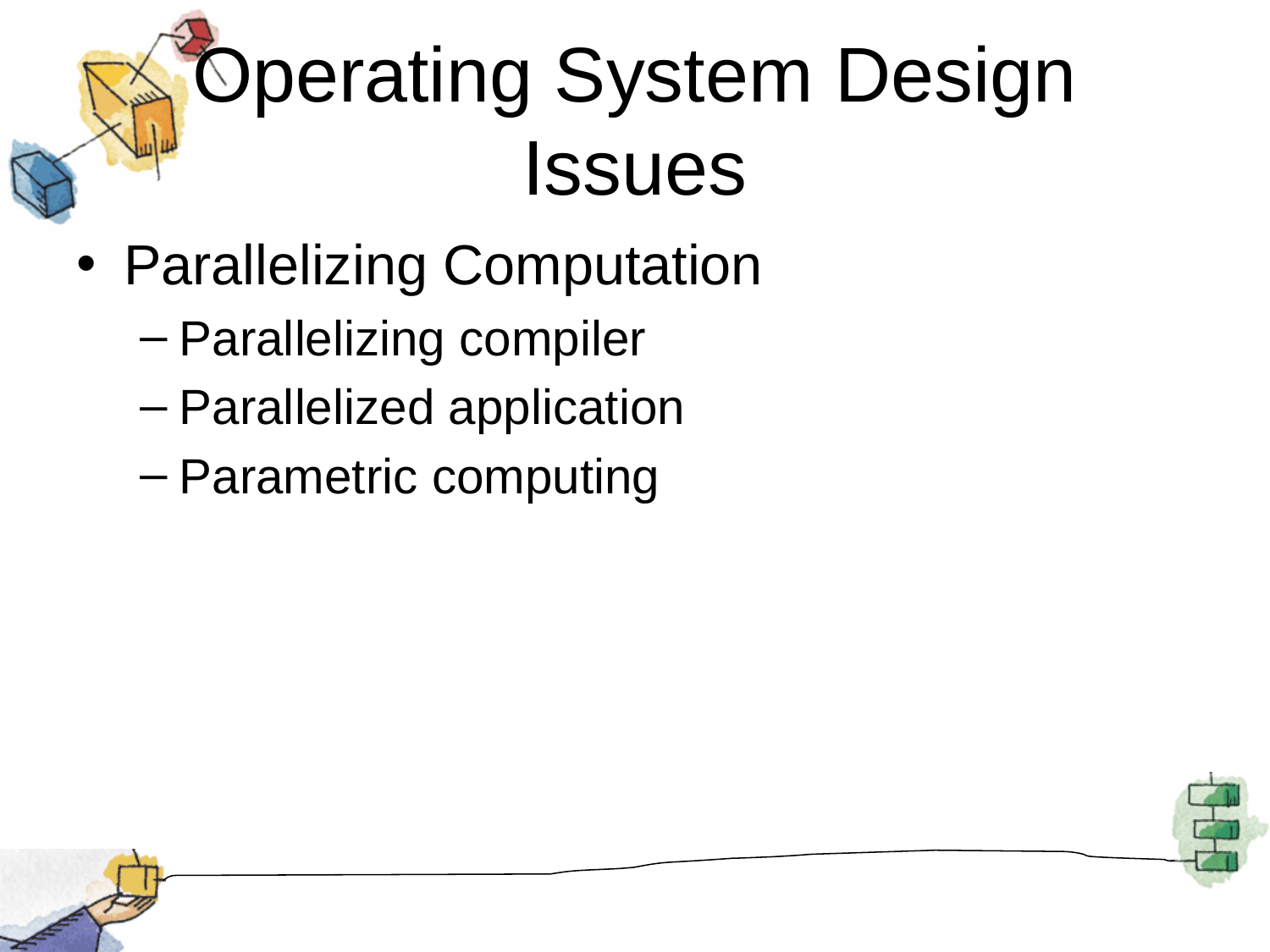

# Operating System Design Issues
Parallelizing Computation
Parallelizing compiler
Parallelized application
Parametric computing